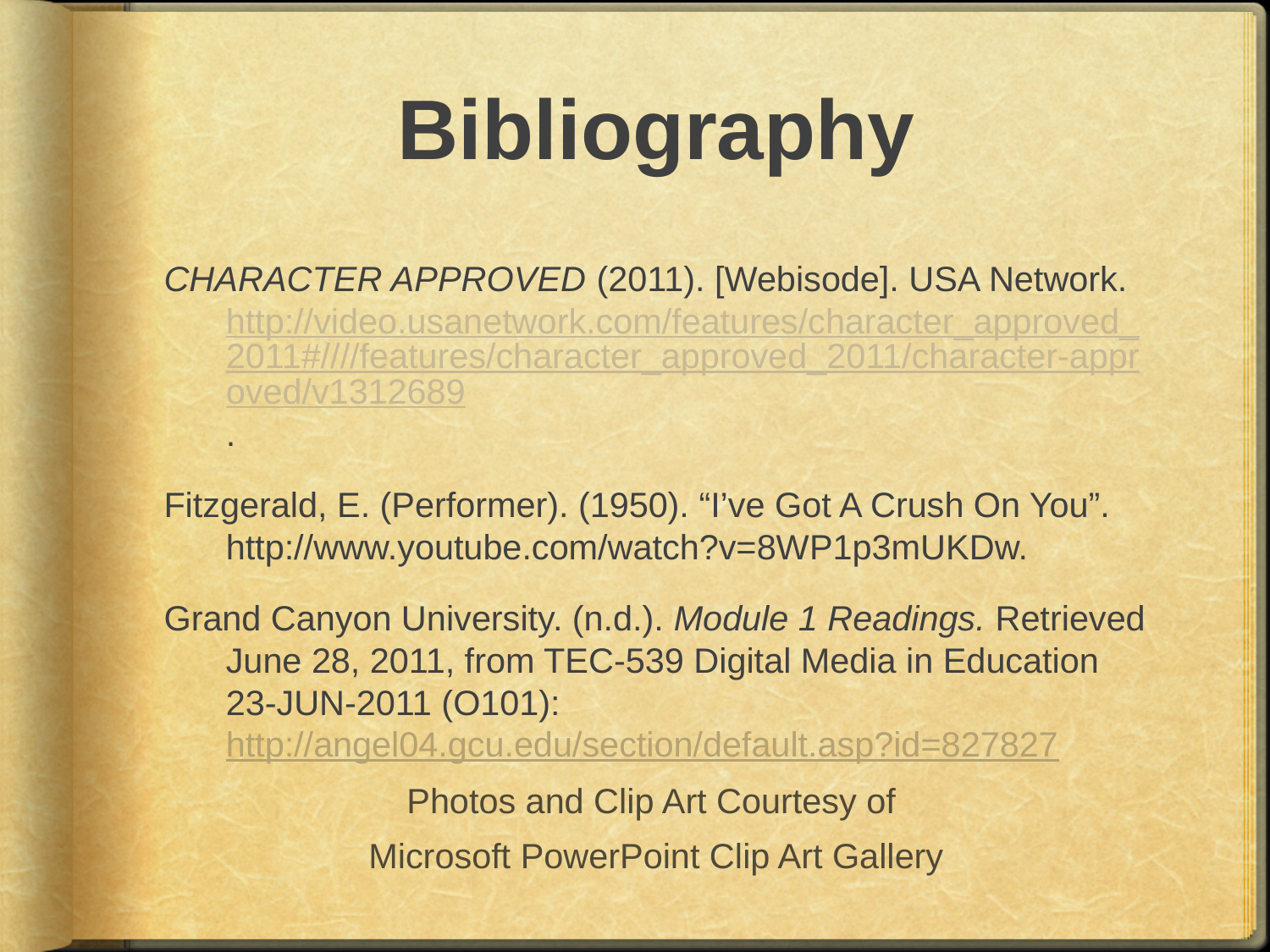

# Bibliography
CHARACTER APPROVED (2011). [Webisode]. USA Network. http://video.usanetwork.com/features/character_approved_2011#////features/character_approved_2011/character-approved/v1312689.
Fitzgerald, E. (Performer). (1950). “I’ve Got A Crush On You”. http://www.youtube.com/watch?v=8WP1p3mUKDw.
Grand Canyon University. (n.d.). Module 1 Readings. Retrieved June 28, 2011, from TEC-539 Digital Media in Education 23-JUN-2011 (O101): http://angel04.gcu.edu/section/default.asp?id=827827
Photos and Clip Art Courtesy of
Microsoft PowerPoint Clip Art Gallery